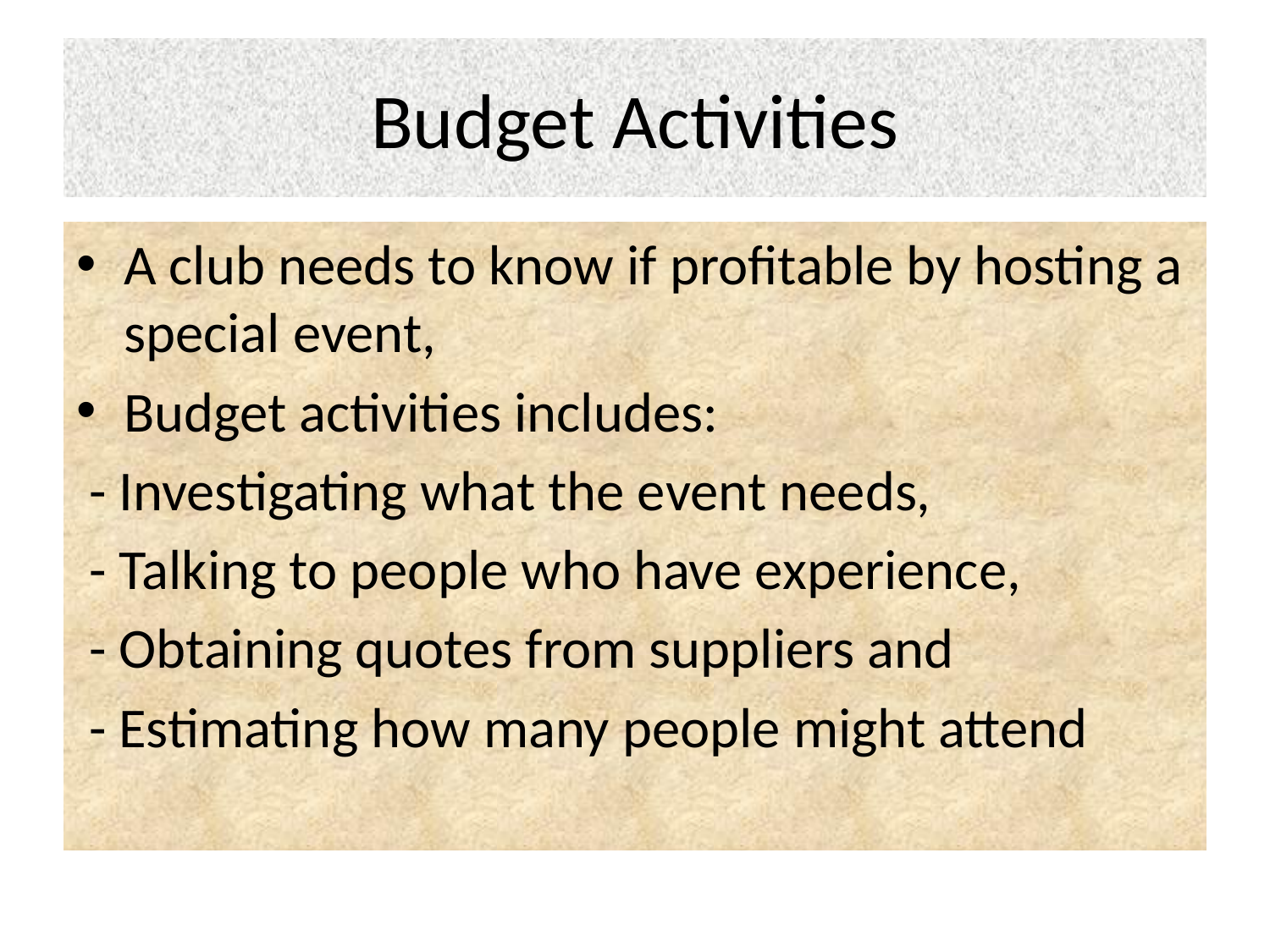

# Budget Activities
A club needs to know if profitable by hosting a special event,
Budget activities includes:
 - Investigating what the event needs,
 - Talking to people who have experience,
 - Obtaining quotes from suppliers and
 - Estimating how many people might attend